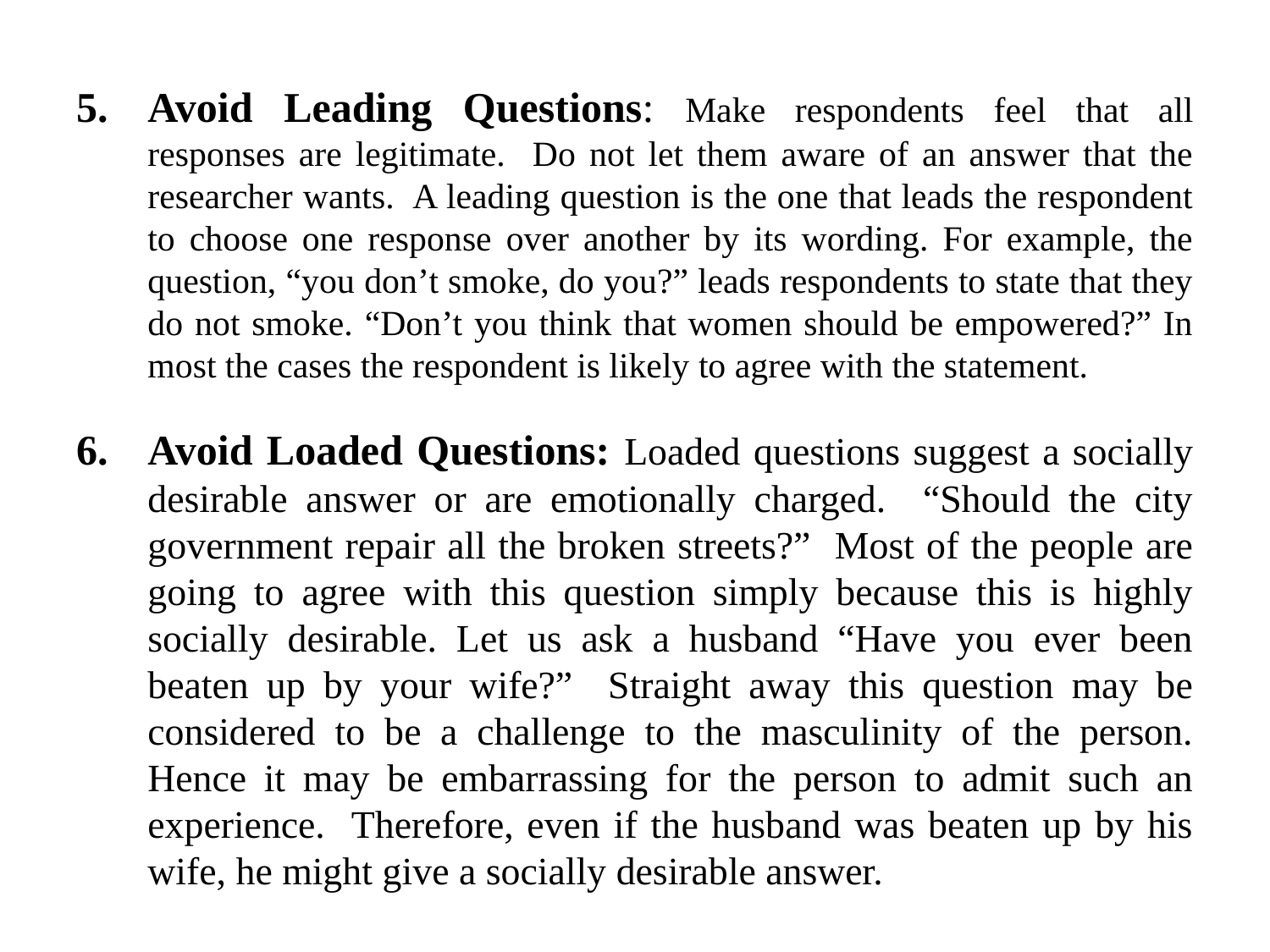

Avoid Leading Questions: Make respondents feel that all responses are legitimate.  Do not let them aware of an answer that the researcher wants.  A leading question is the one that leads the respondent to choose one response over another by its wording. For example, the question, “you don’t smoke, do you?” leads respondents to state that they do not smoke. “Don’t you think that women should be empowered?” In most the cases the respondent is likely to agree with the statement.

Avoid Loaded Questions: Loaded questions suggest a socially desirable answer or are emotionally charged.  “Should the city government repair all the broken streets?”  Most of the people are going to agree with this question simply because this is highly socially desirable. Let us ask a husband “Have you ever been beaten up by your wife?”  Straight away this question may be considered to be a challenge to the masculinity of the person. Hence it may be embarrassing for the person to admit such an experience.  Therefore, even if the husband was beaten up by his wife, he might give a socially desirable answer.